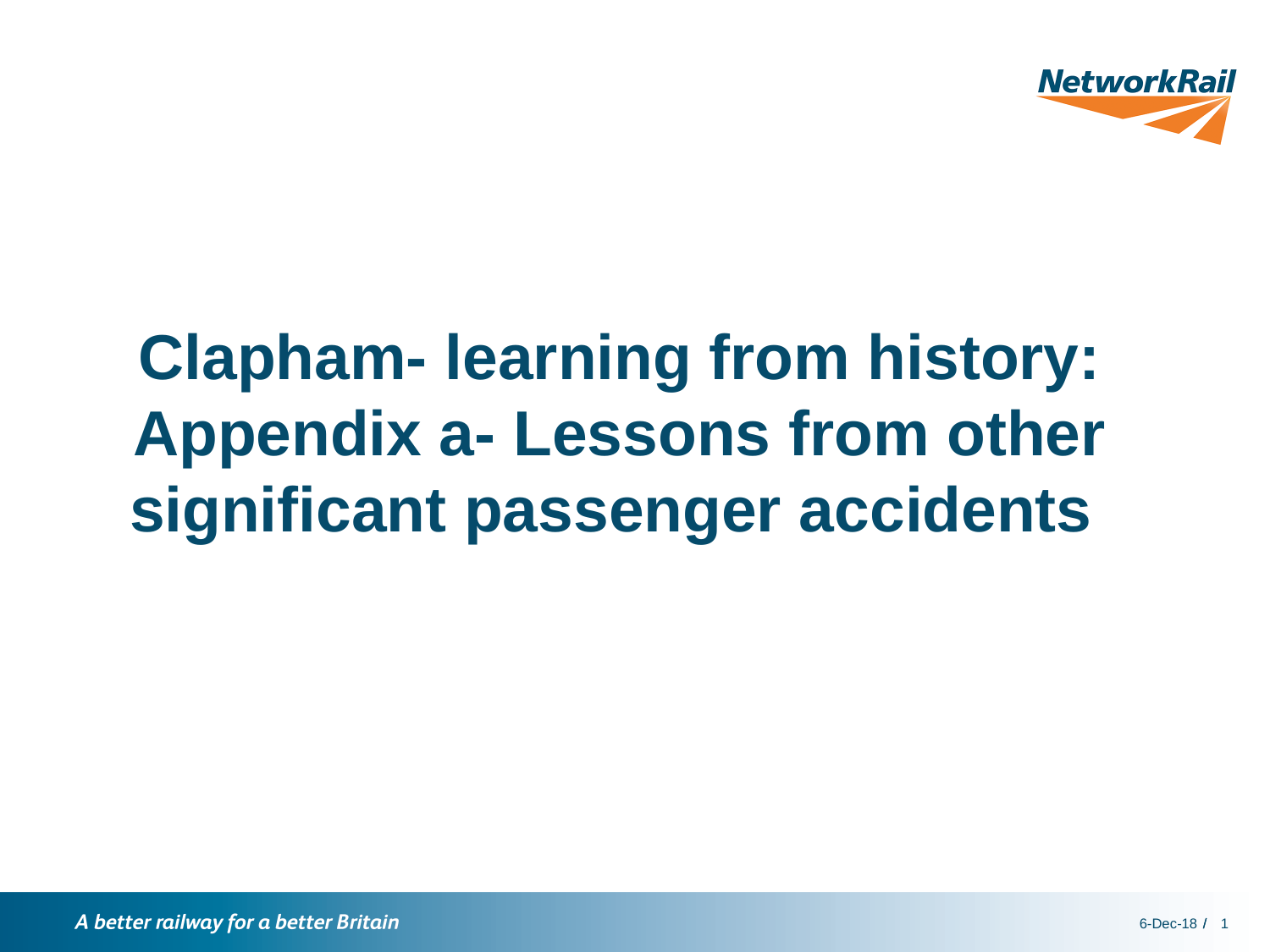

# Clapham- learning from history: Appendix a- Lessons from other significant passenger accidents
6-Dec-18
1